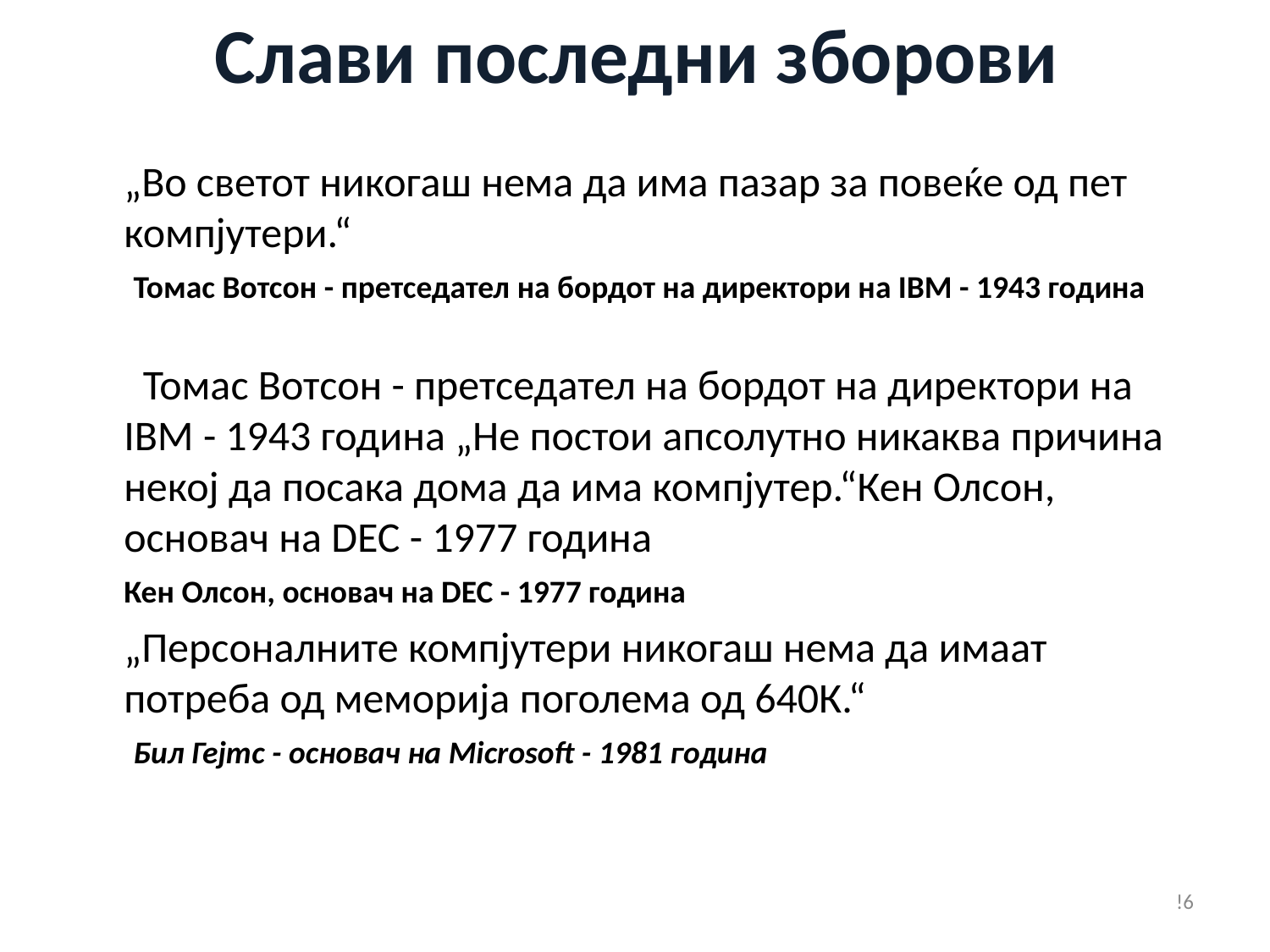

# Слави последни зборови
	„Во светот никогаш нема да има пазар за повеќе од пет компјутери.“
	 Томас Вотсон - претседател на бордот на директори на IBM - 1943 година
  Томас Вотсон - претседател на бордот на директори на IBM - 1943 година „Не постои апсолутно никаква причина некој да посака дома да има компјутер.“Кен Олсон, основач на DEC - 1977 година
			Кен Олсон, основач на DEC - 1977 година
	„Персоналните компјутери никогаш нема да имаат потреба од меморија поголема од 640К.“
		 Бил Гејтс - основач на Microsoft - 1981 година
!6